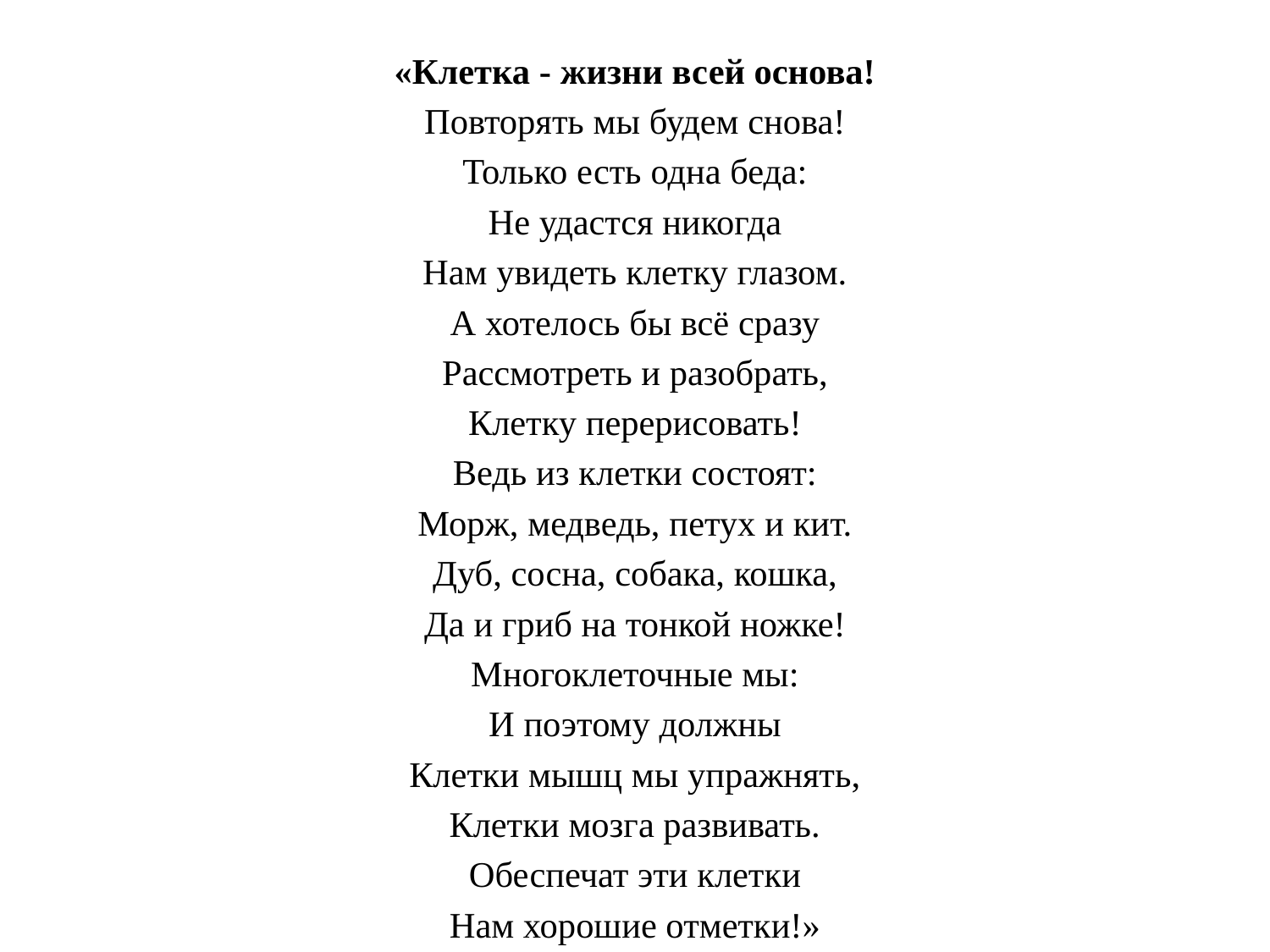

«Клетка - жизни всей основа!
Повторять мы будем снова!
Только есть одна беда:
Не удастся никогда
Нам увидеть клетку глазом.
А хотелось бы всё сразу
Рассмотреть и разобрать,
Клетку перерисовать!
Ведь из клетки состоят:
Морж, медведь, петух и кит.
Дуб, сосна, собака, кошка,
Да и гриб на тонкой ножке!
Многоклеточные мы:
И поэтому должны
Клетки мышц мы упражнять,
Клетки мозга развивать.
Обеспечат эти клетки
Нам хорошие отметки!»